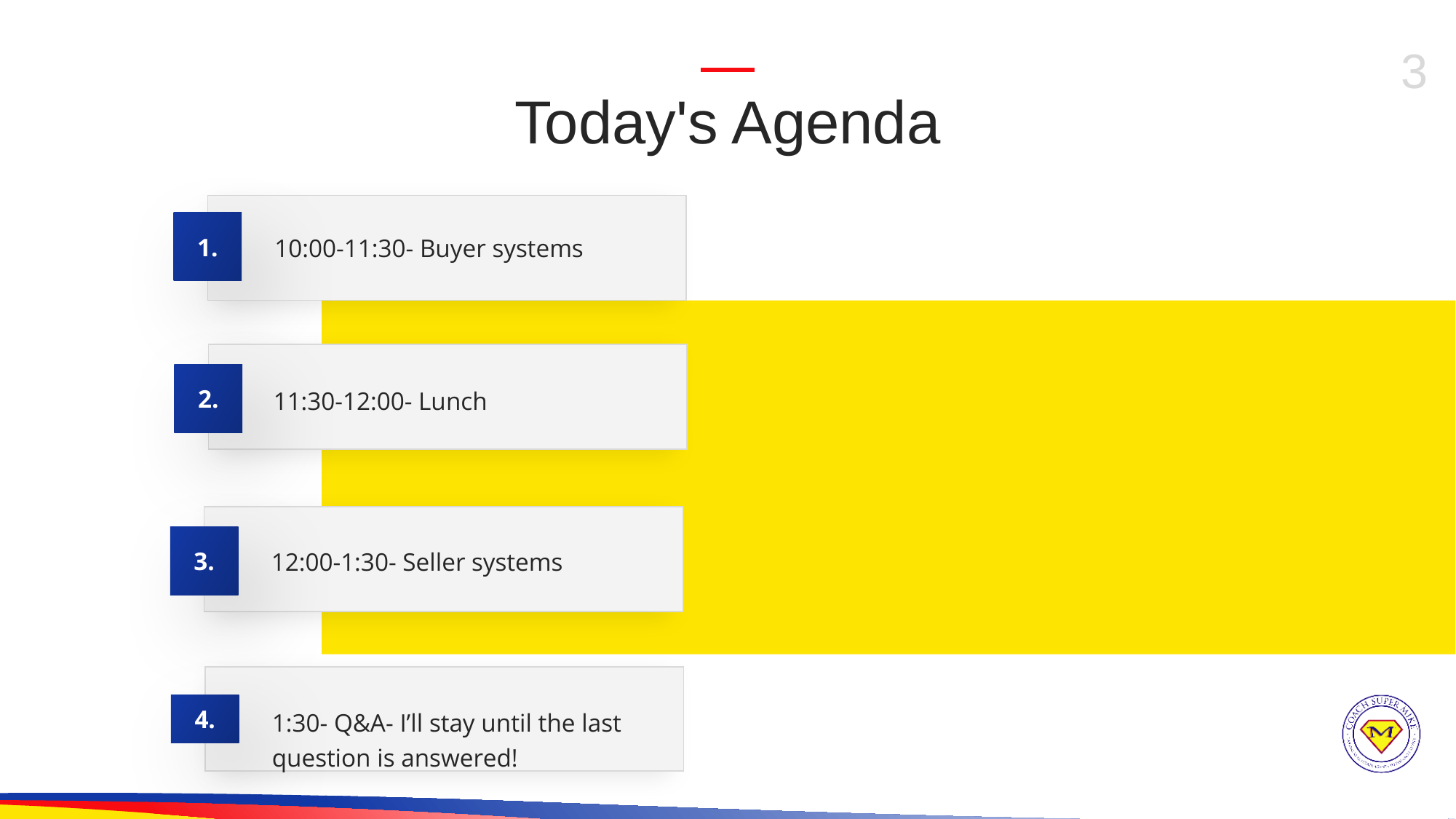

Today's Agenda

1.
10:00-11:30- Buyer systems

2.
11:30-12:00- Lunch

3.
12:00-1:30- Seller systems

4.
1:30- Q&A- I’ll stay until the last question is answered!